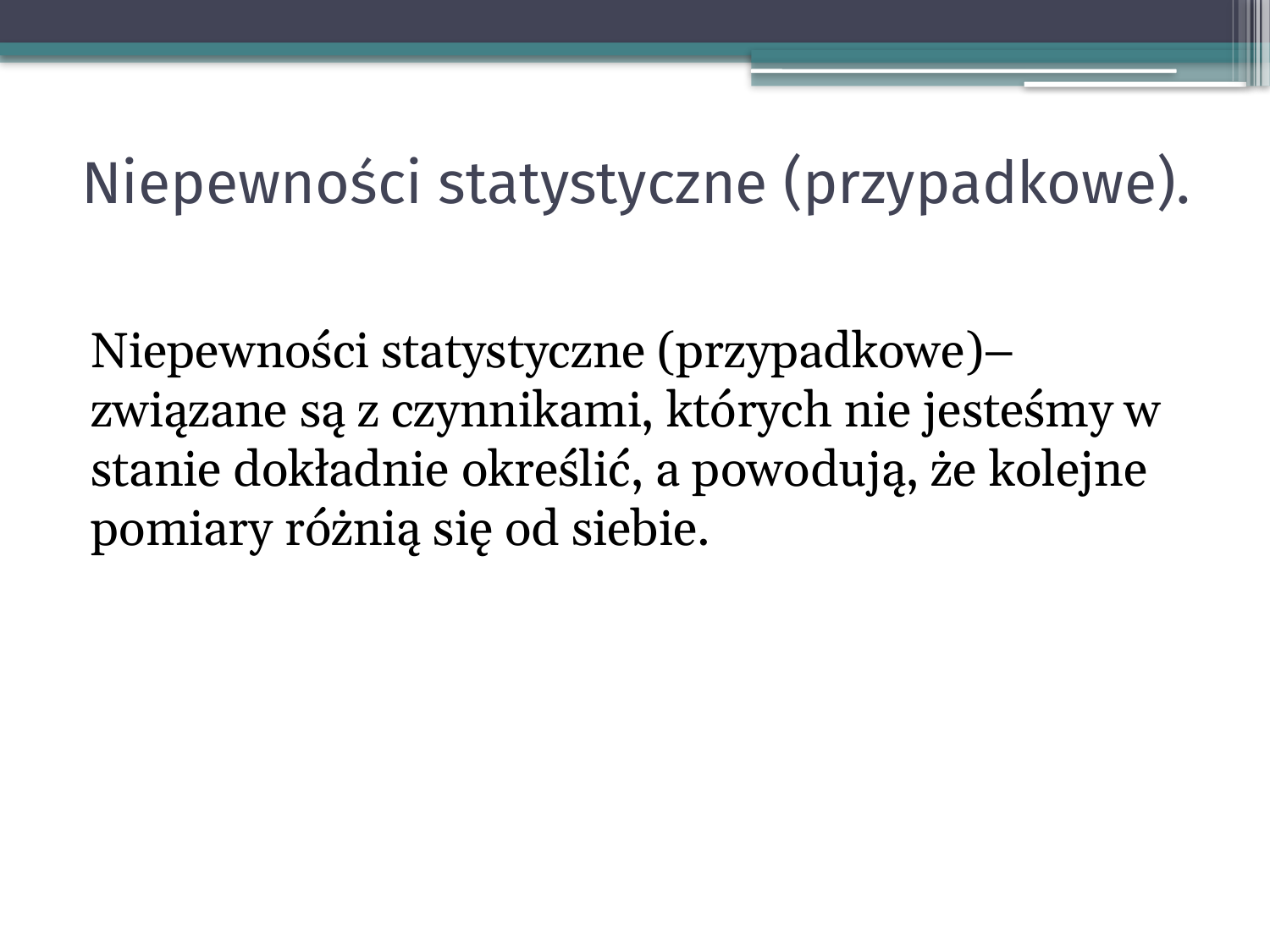

# Niepewności statystyczne (przypadkowe).
Niepewności statystyczne (przypadkowe)– związane są z czynnikami, których nie jesteśmy w stanie dokładnie określić, a powodują, że kolejne pomiary różnią się od siebie.